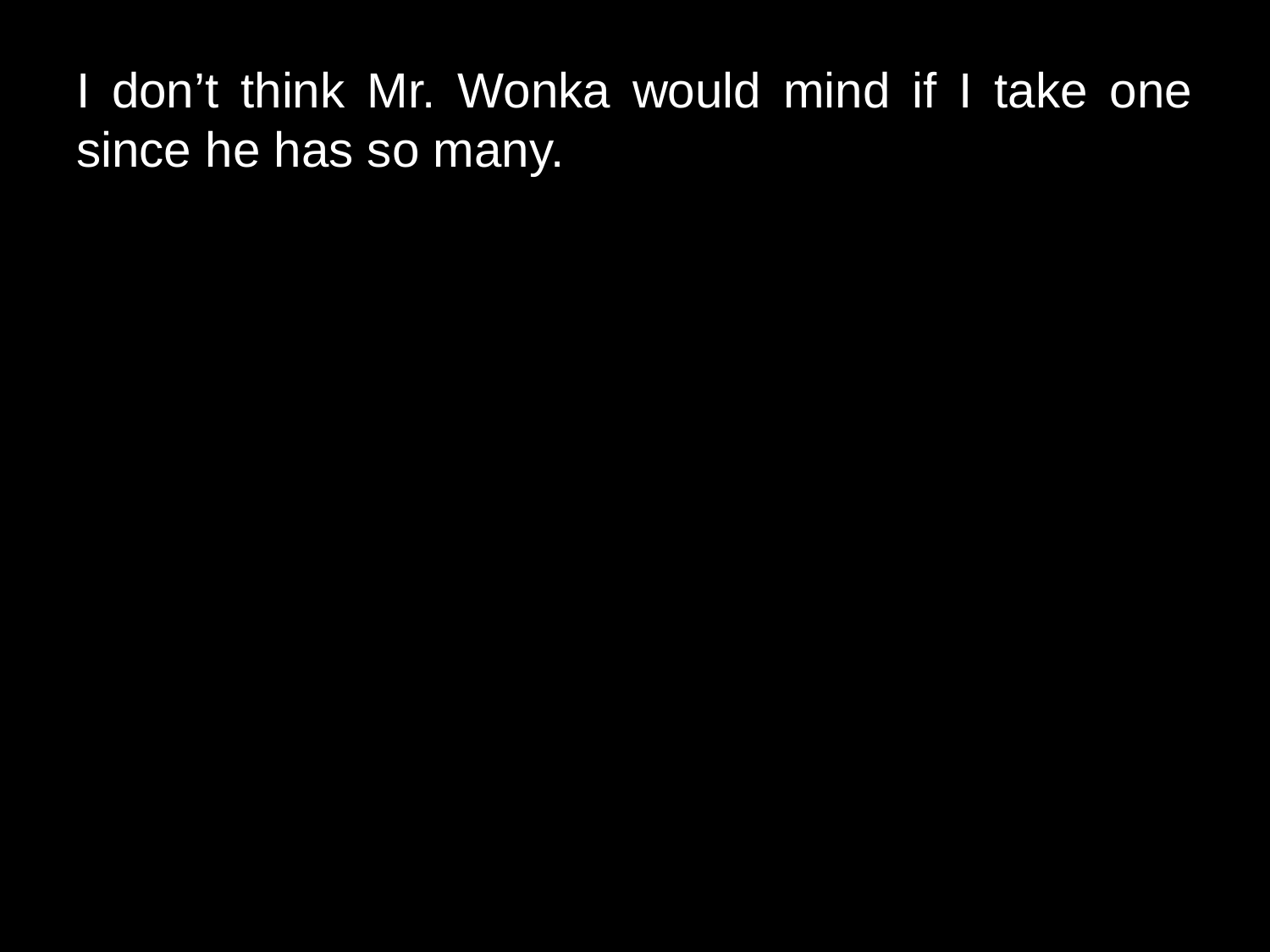

# I don’t think Mr. Wonka would mind if I take one since he has so many.